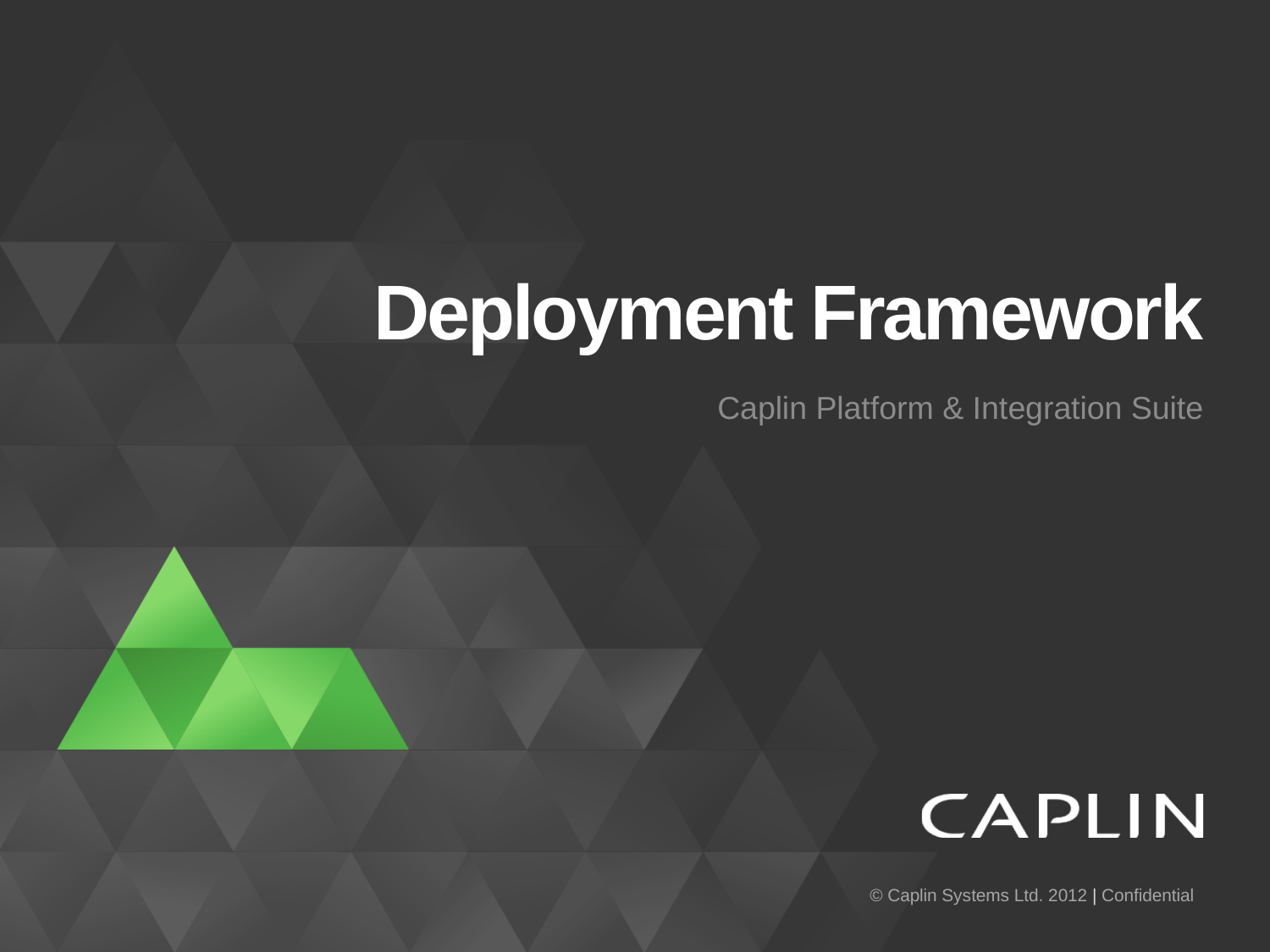

# Deployment Framework
Caplin Platform & Integration Suite